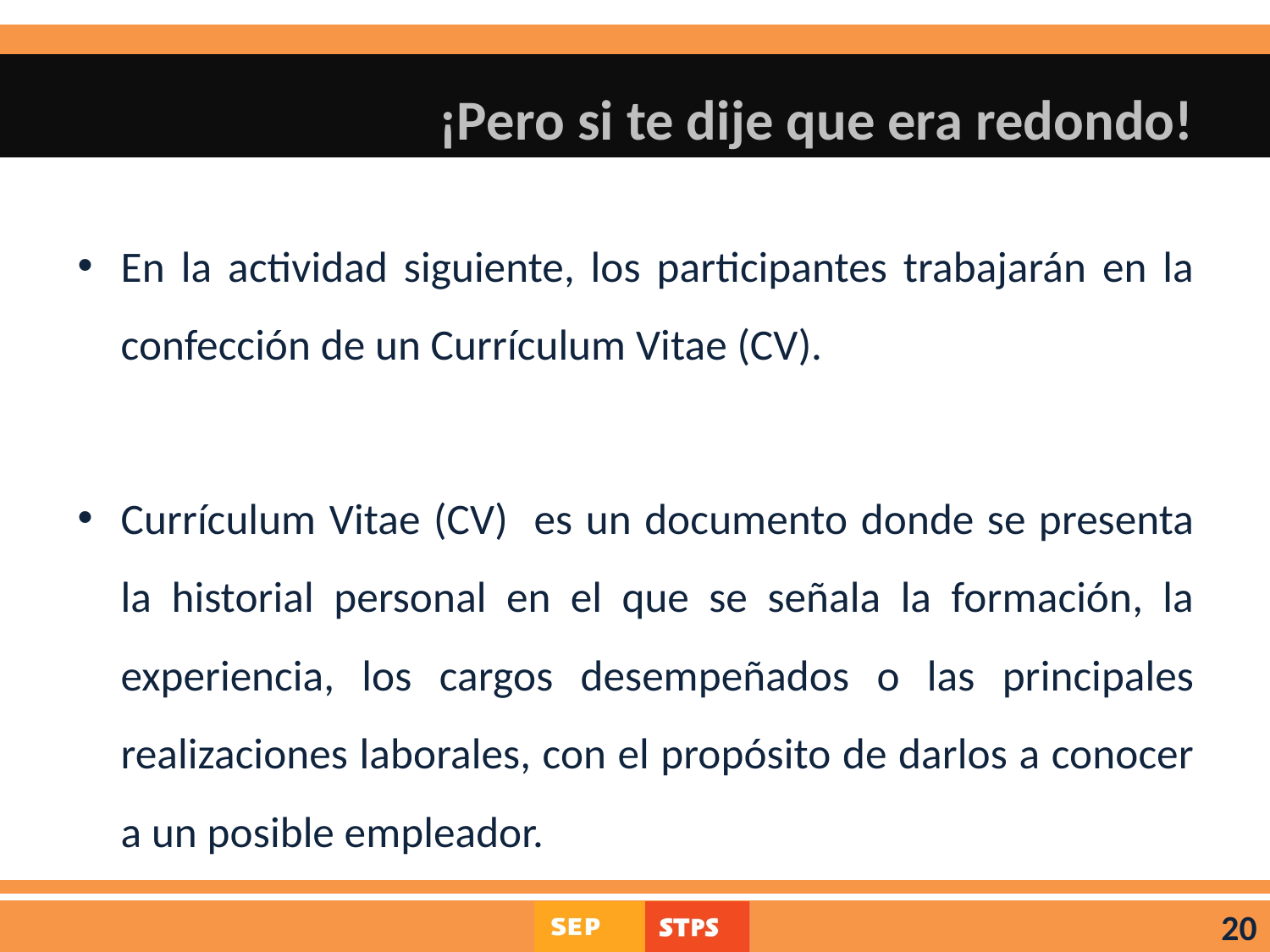

# ¡Pero si te dije que era redondo!
En la actividad siguiente, los participantes trabajarán en la confección de un Currículum Vitae (CV).

Currículum Vitae (CV)  es un documento donde se presenta la historial personal en el que se señala la formación, la experiencia, los cargos desempeñados o las principales realizaciones laborales, con el propósito de darlos a conocer a un posible empleador.

20